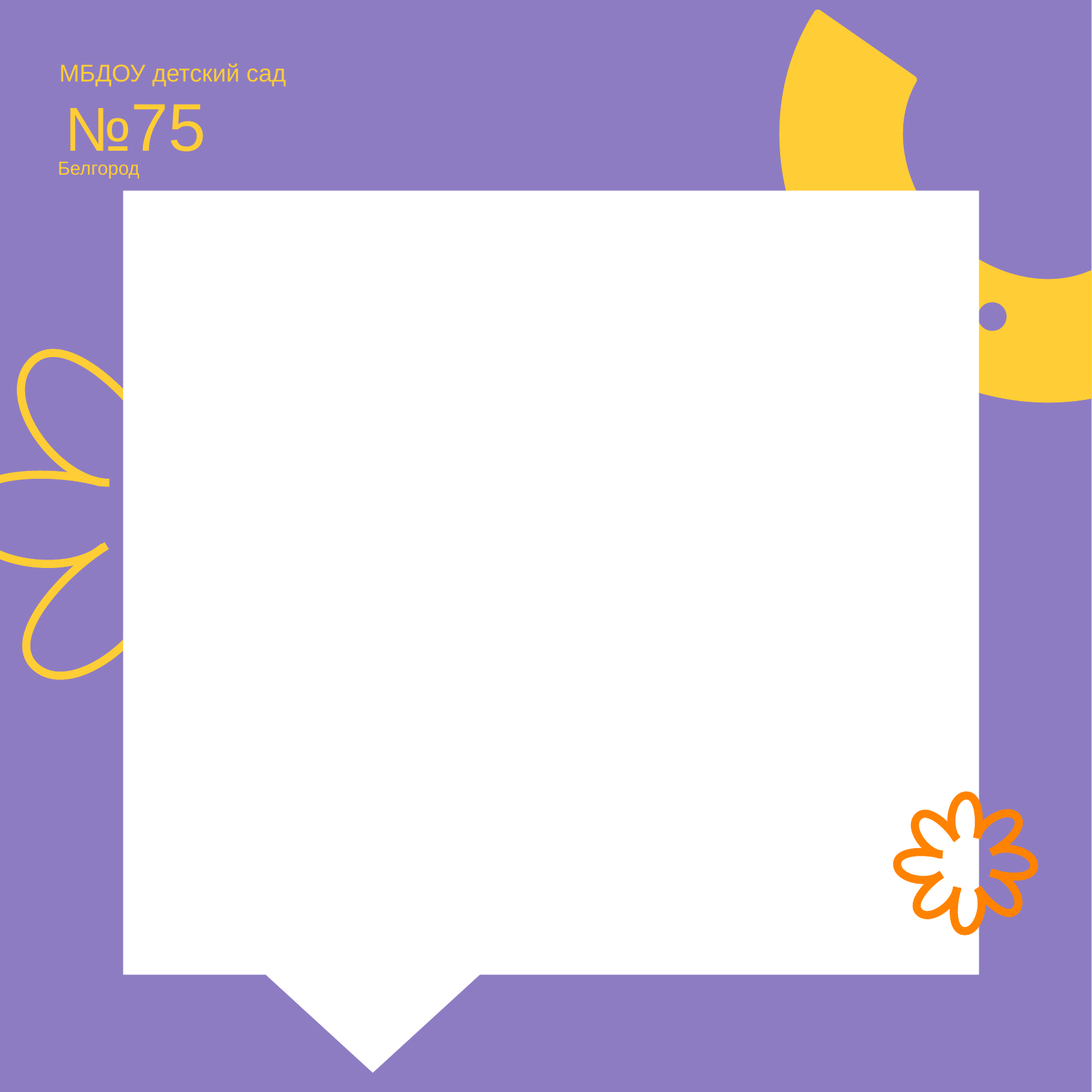

МБДОУ детский сад
№75
Белгород

Имя Фамилия